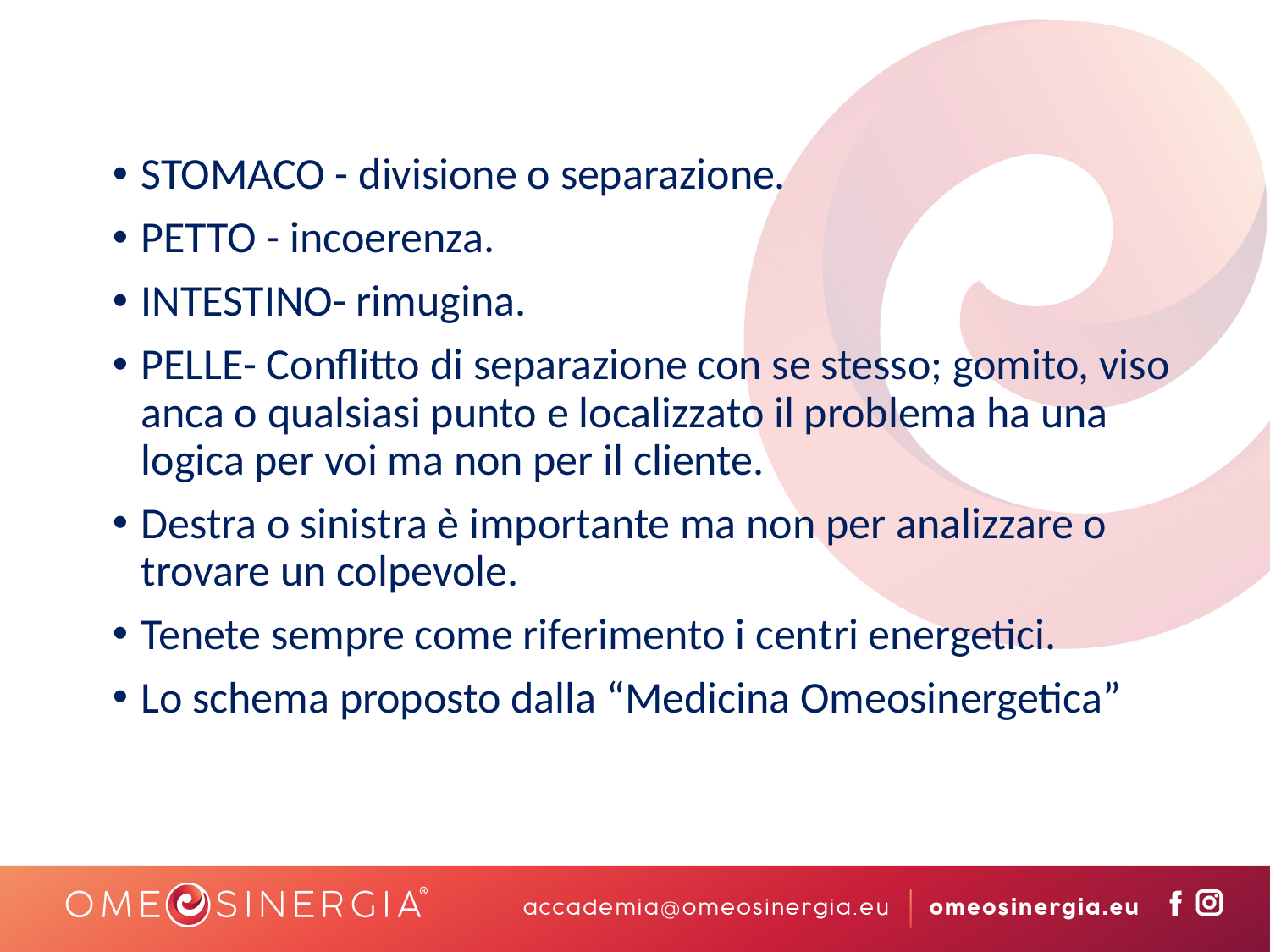

STOMACO - divisione o separazione.
PETTO - incoerenza.
INTESTINO- rimugina.
PELLE- Conflitto di separazione con se stesso; gomito, viso anca o qualsiasi punto e localizzato il problema ha una logica per voi ma non per il cliente.
Destra o sinistra è importante ma non per analizzare o trovare un colpevole.
Tenete sempre come riferimento i centri energetici.
Lo schema proposto dalla “Medicina Omeosinergetica”